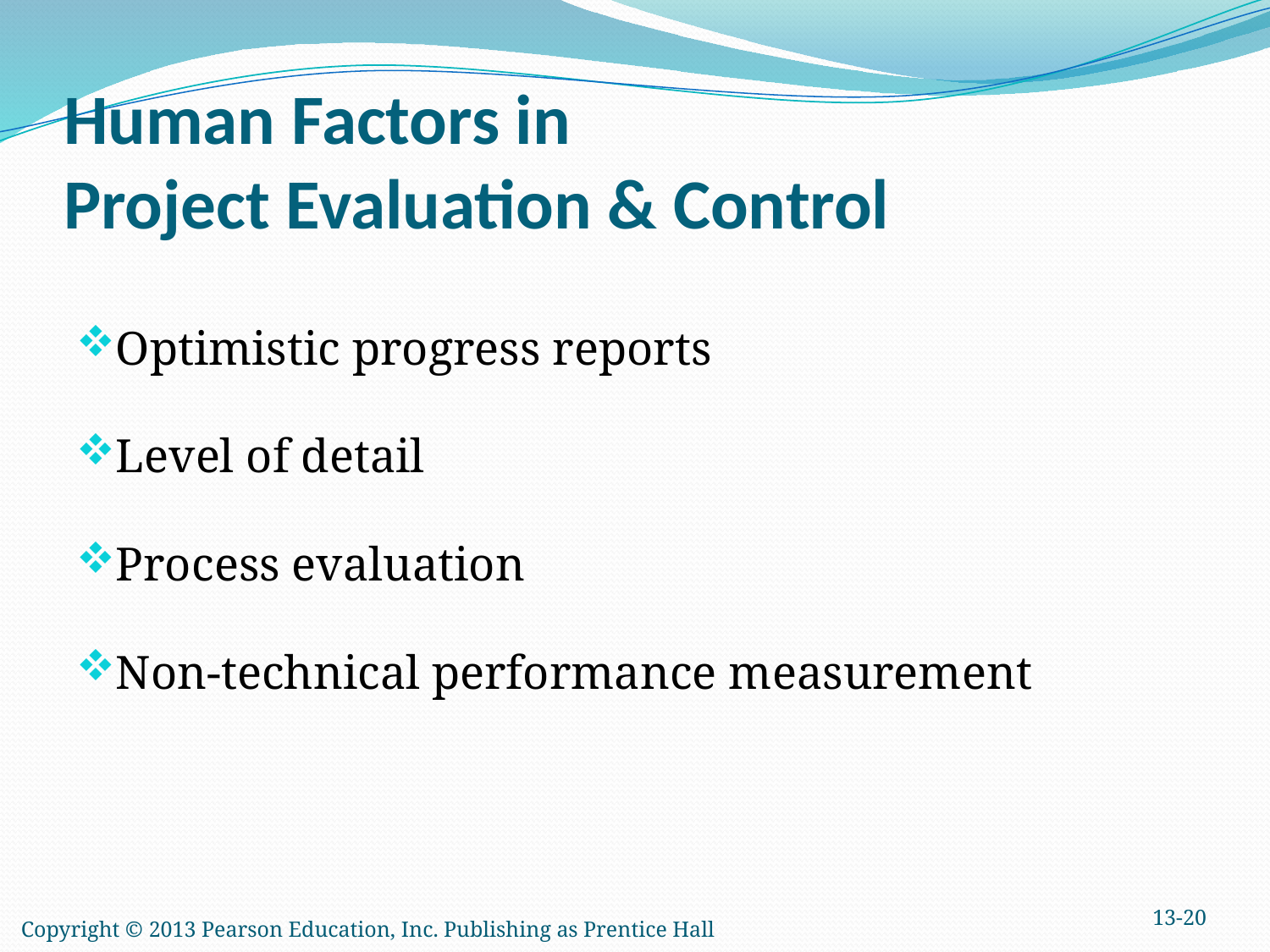

# Human Factors in Project Evaluation & Control
Optimistic progress reports
Level of detail
Process evaluation
Non-technical performance measurement
13-20